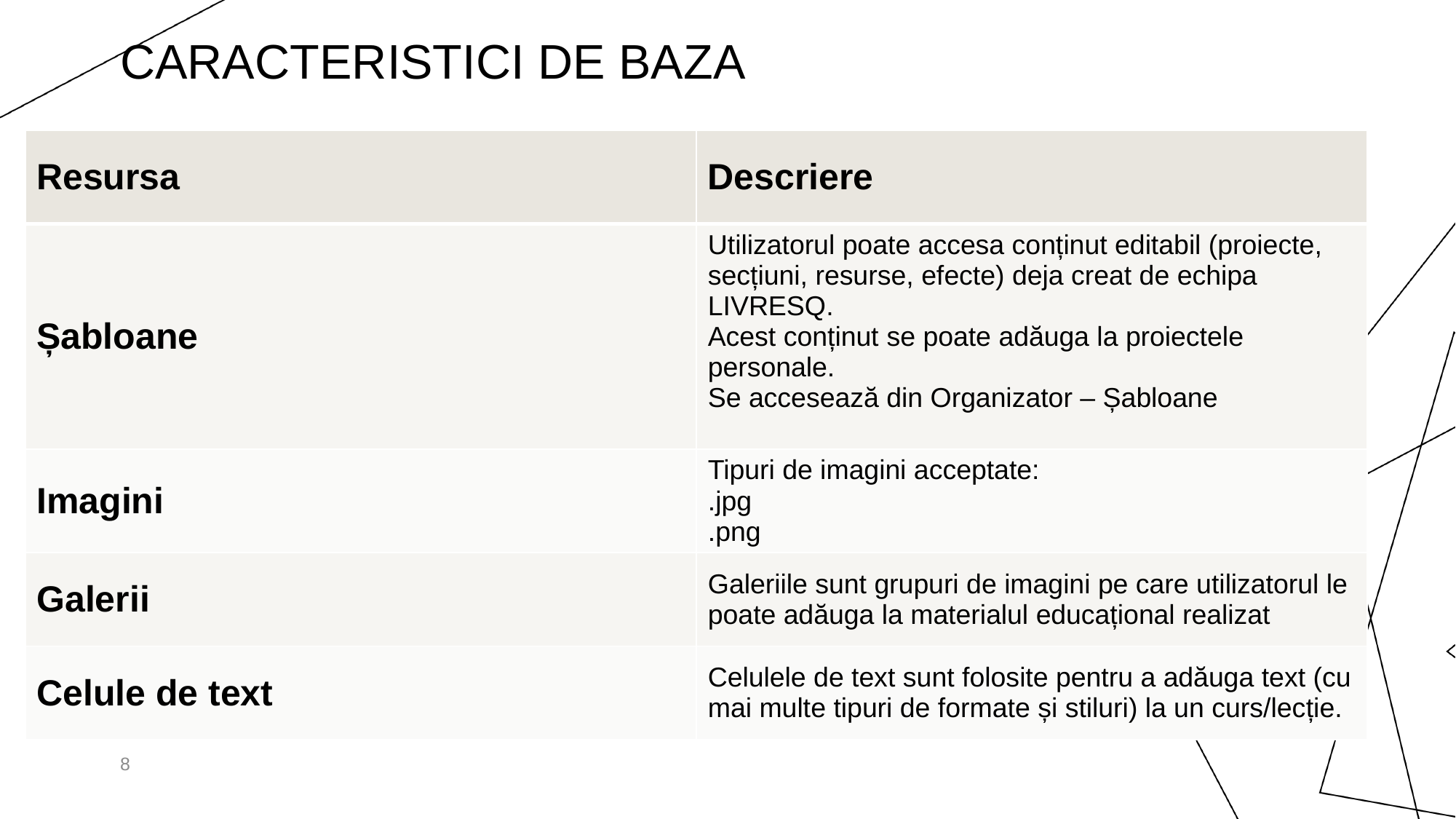

# Caracteristici de baza
| Resursa | Descriere |
| --- | --- |
| Șabloane | Utilizatorul poate accesa conținut editabil (proiecte, secțiuni, resurse, efecte) deja creat de echipa LIVRESQ. Acest conținut se poate adăuga la proiectele personale. Se accesează din Organizator – Șabloane |
| Imagini | Tipuri de imagini acceptate: .jpg .png |
| Galerii | Galeriile sunt grupuri de imagini pe care utilizatorul le poate adăuga la materialul educațional realizat |
| Celule de text | Celulele de text sunt folosite pentru a adăuga text (cu mai multe tipuri de formate și stiluri) la un curs/lecție. |
8